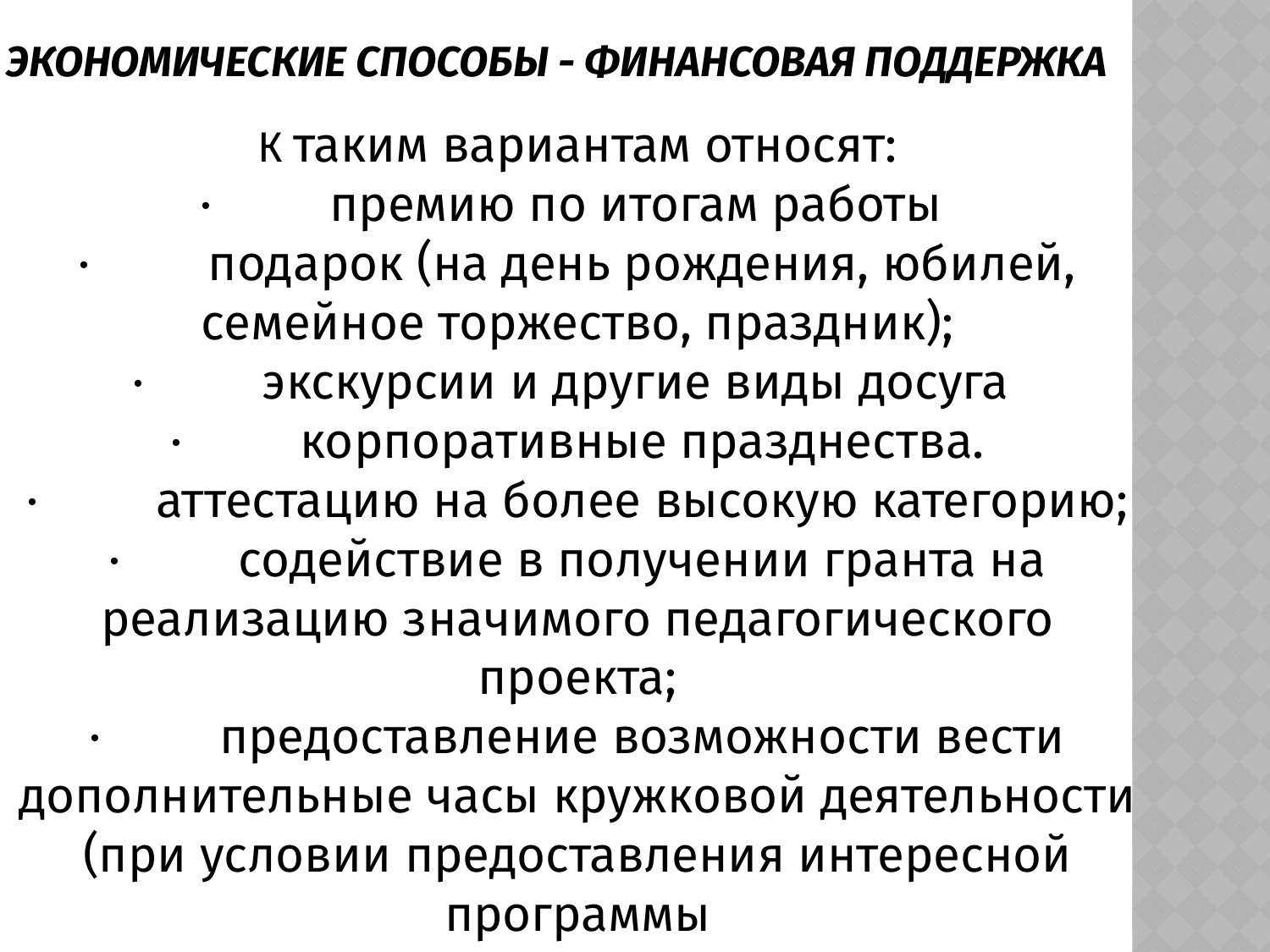

# Экономические способы - финансовая поддержка
К таким вариантам относят:
·         премию по итогам работы
·         подарок (на день рождения, юбилей, семейное торжество, праздник);
·         экскурсии и другие виды досуга
·         корпоративные празднества. ·         аттестацию на более высокую категорию;
·         содействие в получении гранта на реализацию значимого педагогического проекта;
·         предоставление возможности вести дополнительные часы кружковой деятельности (при условии предоставления интересной программы